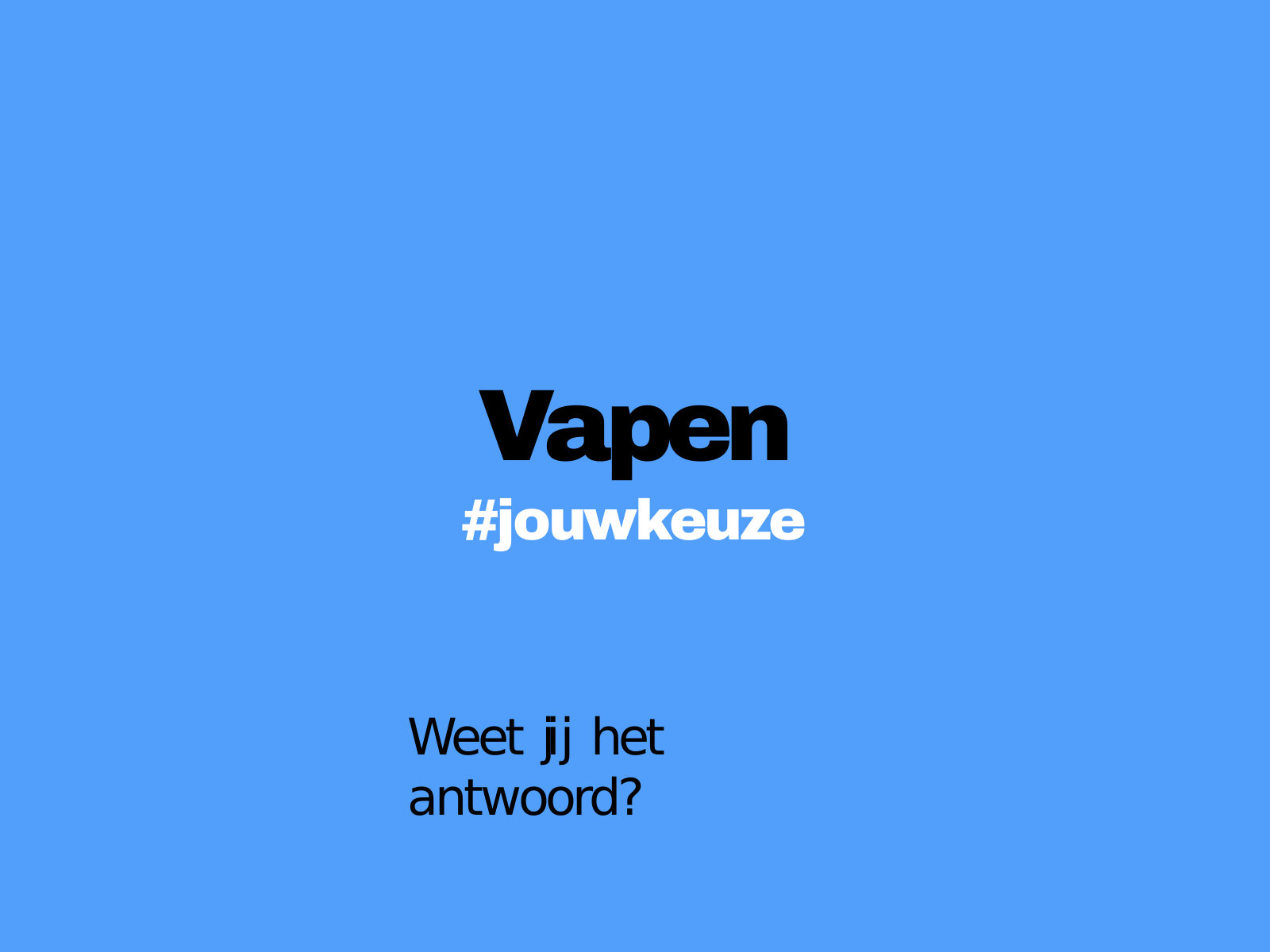

# Vapen
#jouwkeuze
Weet jĳ het antwoord?